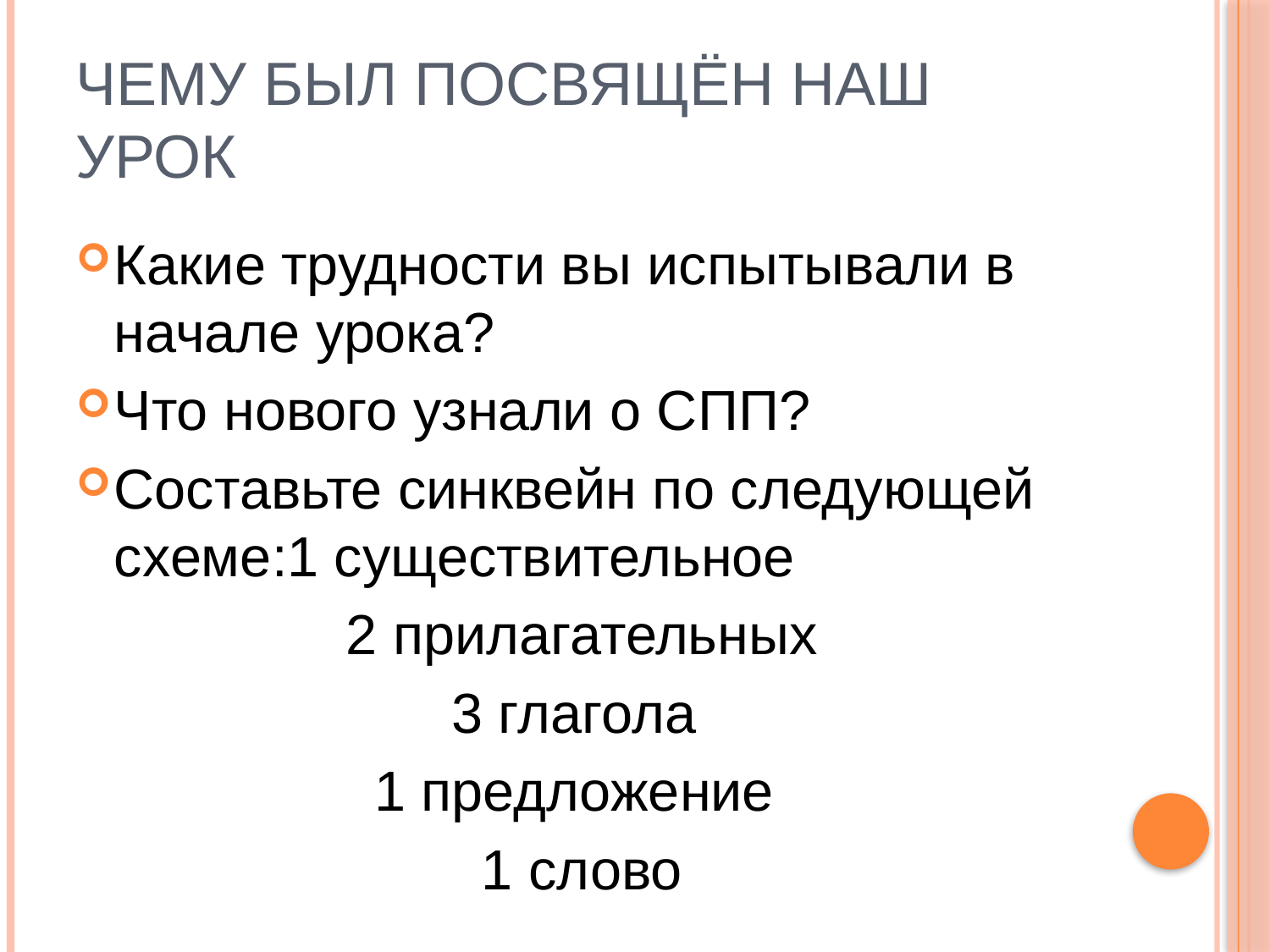

# Чему был посвящён наш урок
Какие трудности вы испытывали в начале урока?
Что нового узнали о СПП?
Составьте синквейн по следующей схеме:1 существительное
 2 прилагательных
3 глагола
1 предложение
1 слово